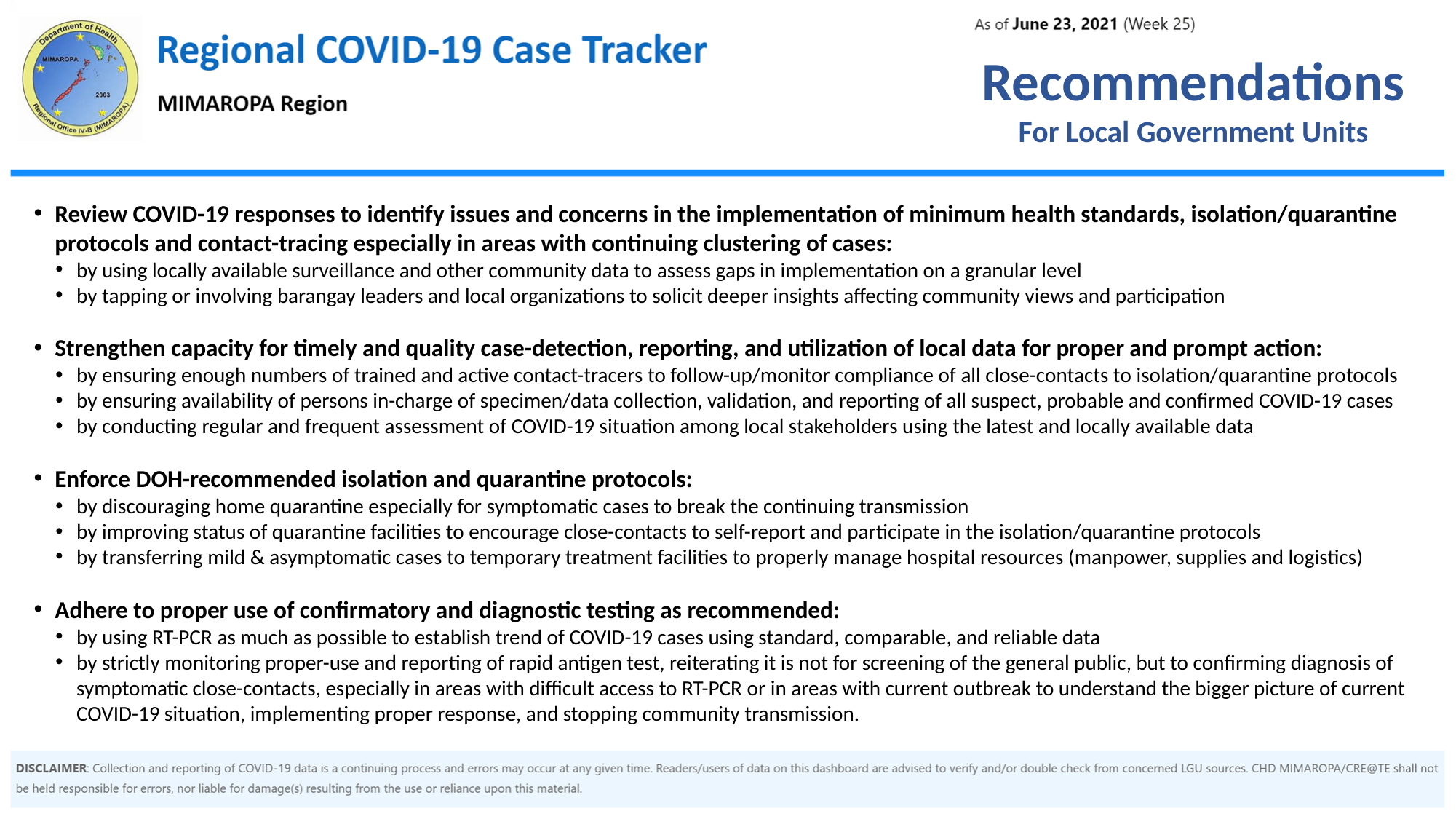

Recommendations
For Local Government Units
Review COVID-19 responses to identify issues and concerns in the implementation of minimum health standards, isolation/quarantine protocols and contact-tracing especially in areas with continuing clustering of cases:
by using locally available surveillance and other community data to assess gaps in implementation on a granular level
by tapping or involving barangay leaders and local organizations to solicit deeper insights affecting community views and participation

Strengthen capacity for timely and quality case-detection, reporting, and utilization of local data for proper and prompt action:
by ensuring enough numbers of trained and active contact-tracers to follow-up/monitor compliance of all close-contacts to isolation/quarantine protocols
by ensuring availability of persons in-charge of specimen/data collection, validation, and reporting of all suspect, probable and confirmed COVID-19 cases
by conducting regular and frequent assessment of COVID-19 situation among local stakeholders using the latest and locally available data

Enforce DOH-recommended isolation and quarantine protocols:
by discouraging home quarantine especially for symptomatic cases to break the continuing transmission
by improving status of quarantine facilities to encourage close-contacts to self-report and participate in the isolation/quarantine protocols
by transferring mild & asymptomatic cases to temporary treatment facilities to properly manage hospital resources (manpower, supplies and logistics)

Adhere to proper use of confirmatory and diagnostic testing as recommended:
by using RT-PCR as much as possible to establish trend of COVID-19 cases using standard, comparable, and reliable data
by strictly monitoring proper-use and reporting of rapid antigen test, reiterating it is not for screening of the general public, but to confirming diagnosis of symptomatic close-contacts, especially in areas with difficult access to RT-PCR or in areas with current outbreak to understand the bigger picture of current COVID-19 situation, implementing proper response, and stopping community transmission.